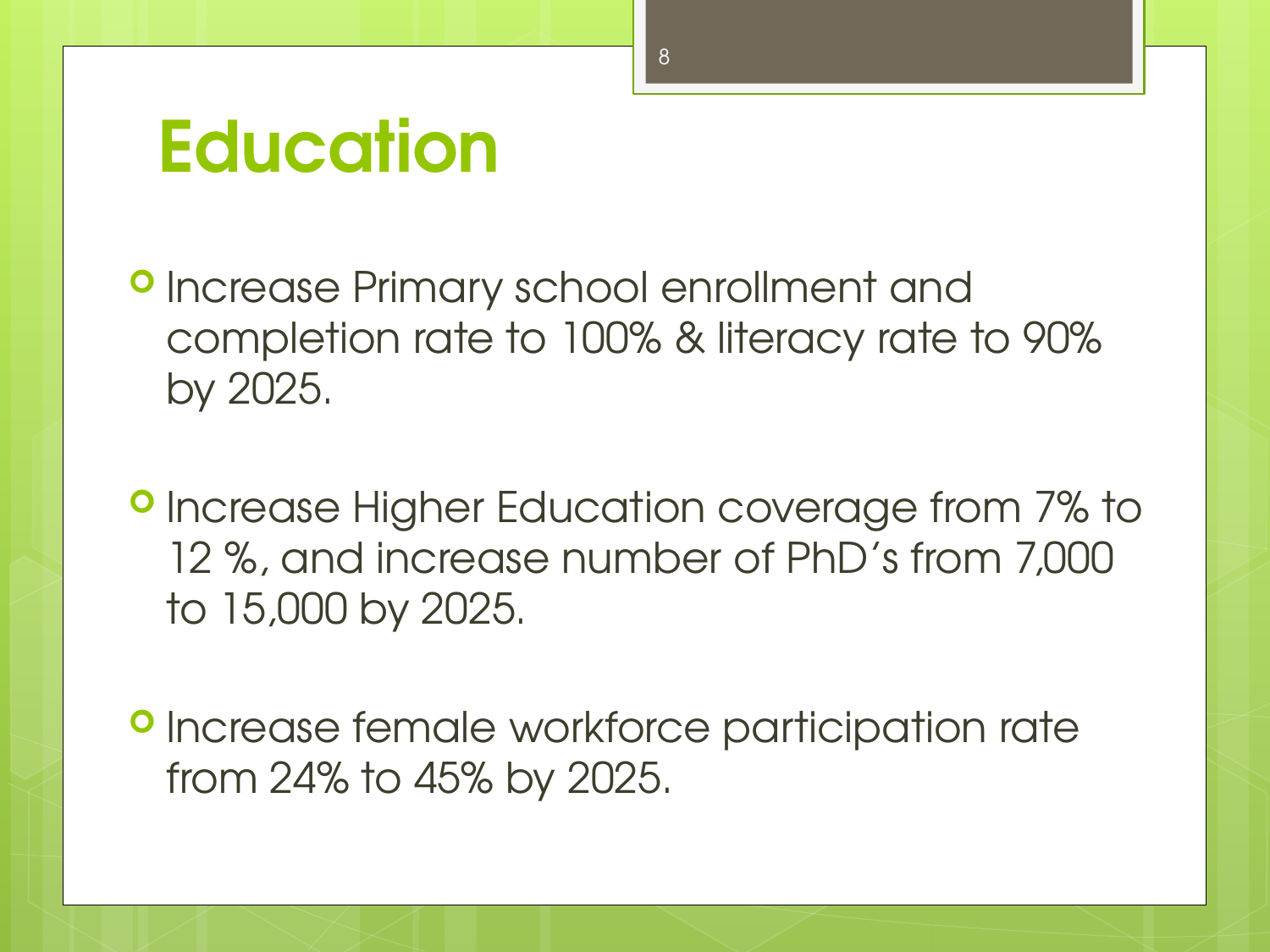

8
# Education
Increase Primary school enrollment and completion rate to 100% & literacy rate to 90% by 2025.

Increase Higher Education coverage from 7% to 12 %, and increase number of PhD’s from 7,000 to 15,000 by 2025.

Increase female workforce participation rate from 24% to 45% by 2025.